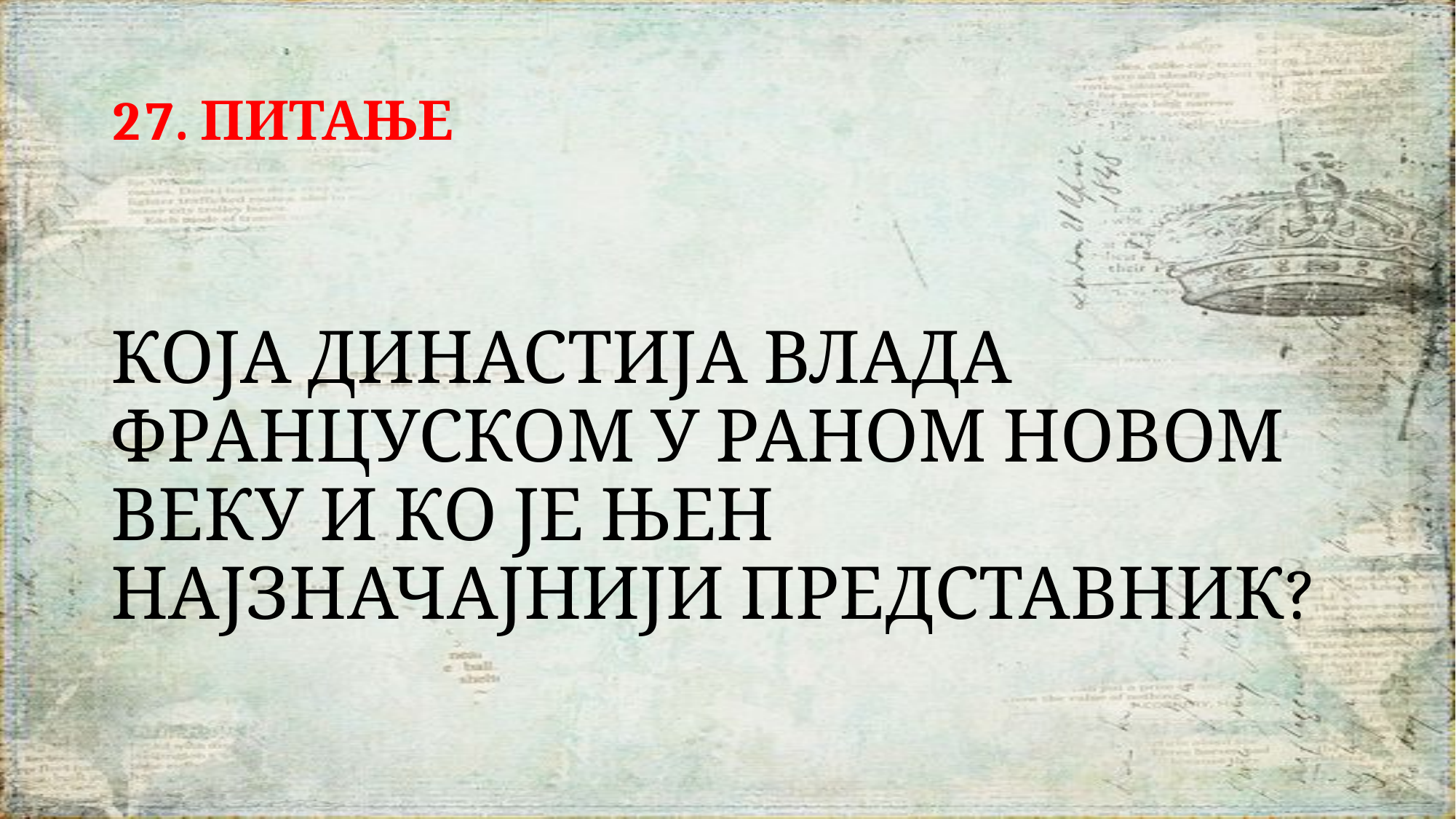

# 27. ПИТАЊЕ
КОЈА ДИНАСТИЈА ВЛАДА ФРАНЦУСКОМ У РАНОМ НОВОМ ВЕКУ И КО ЈЕ ЊЕН НАЈЗНАЧАЈНИЈИ ПРЕДСТАВНИК?